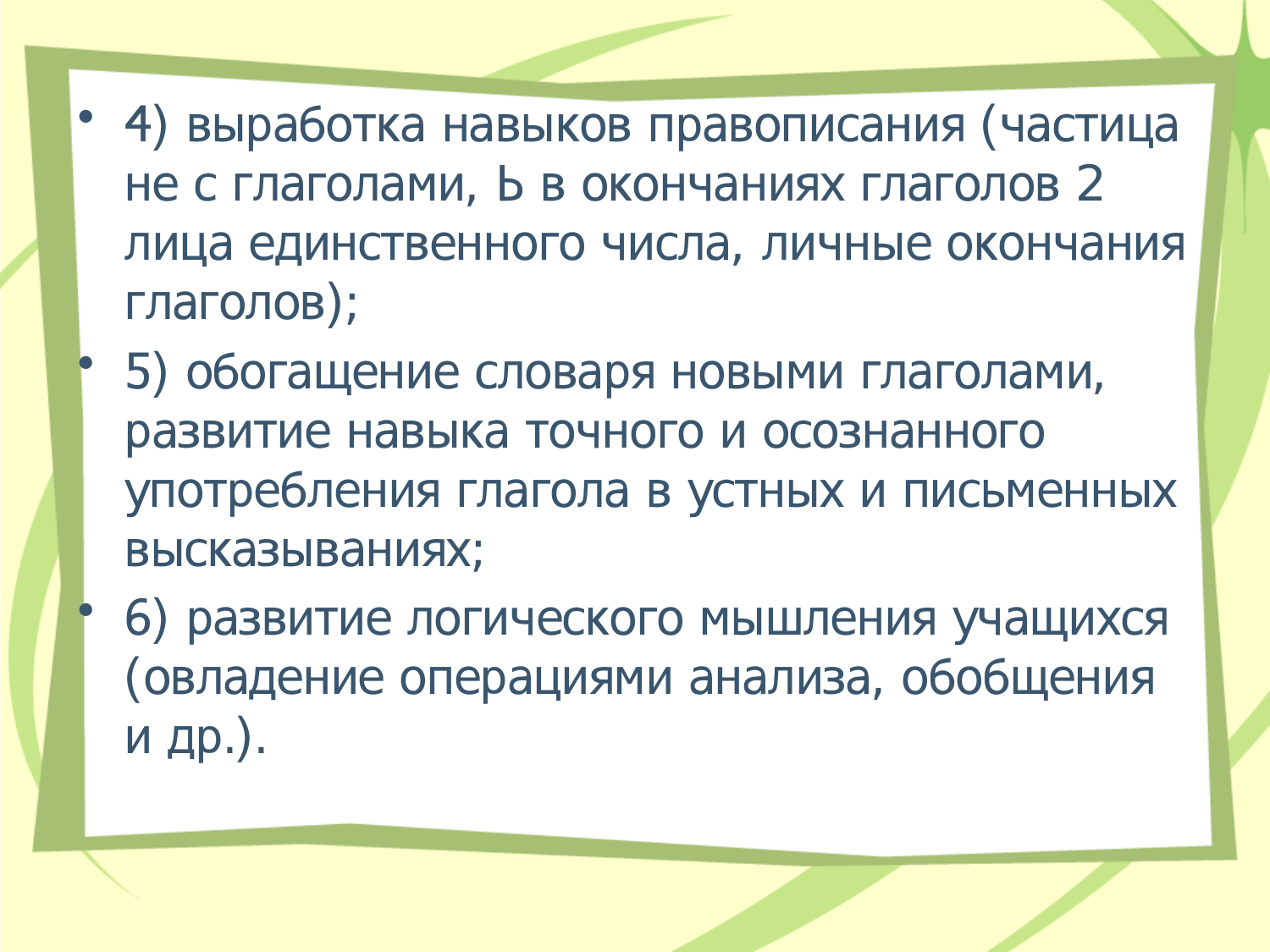

4) выработка навыков правописания (частица не с глаголами, Ь в окончаниях глаголов 2 лица единственного числа, личные окончания глаголов);
5) обогащение словаря новыми глаголами, развитие навыка точного и осознанного употребления глагола в устных и письменных высказываниях;
6) развитие логического мышления учащихся (овладение операциями анализа, обобщения и др.).